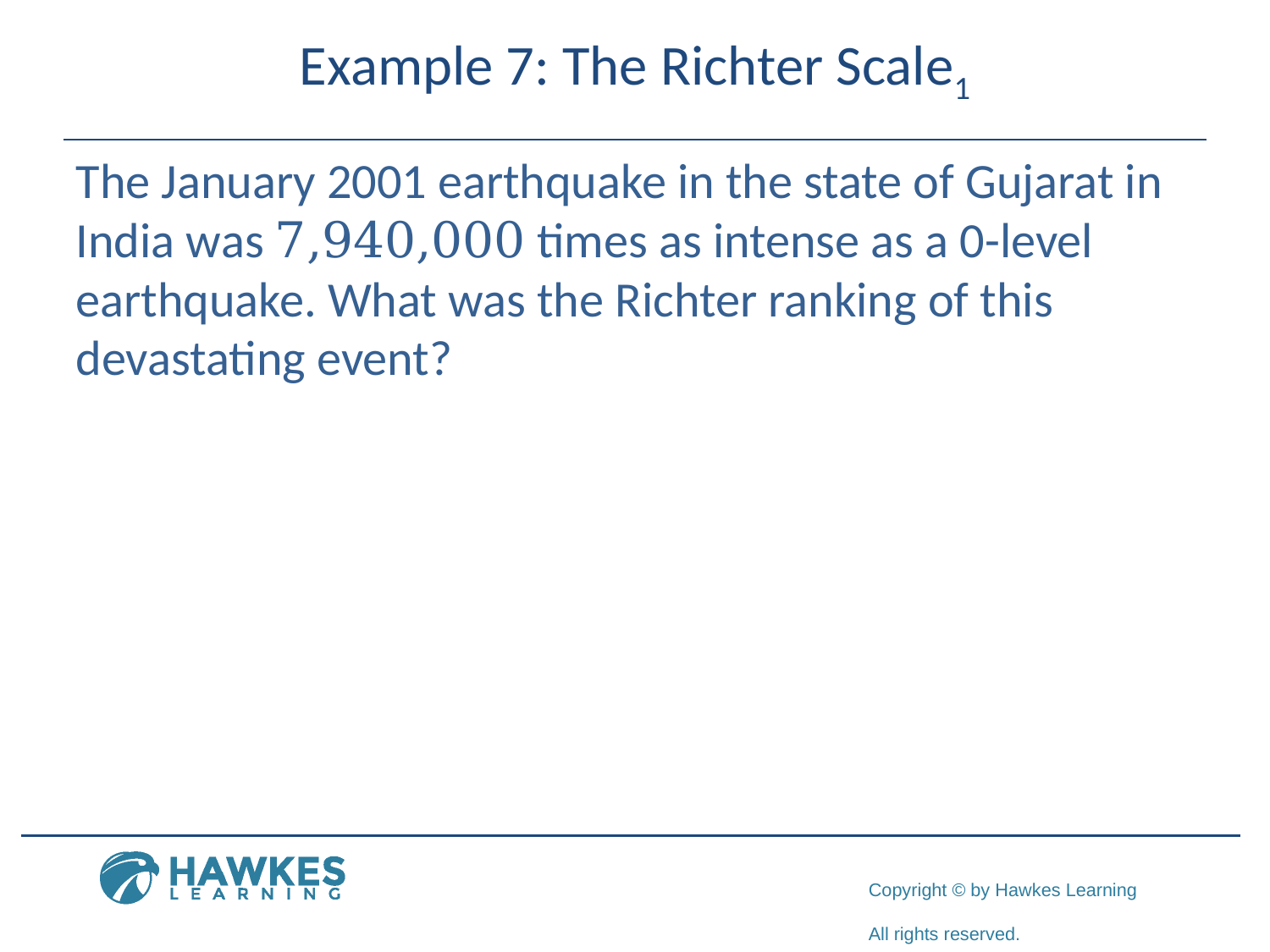

# Example 7: The Richter Scale1
The January 2001 earthquake in the state of Gujarat in India was 7,940,000 times as intense as a 0-level earthquake. What was the Richter ranking of this devastating event?